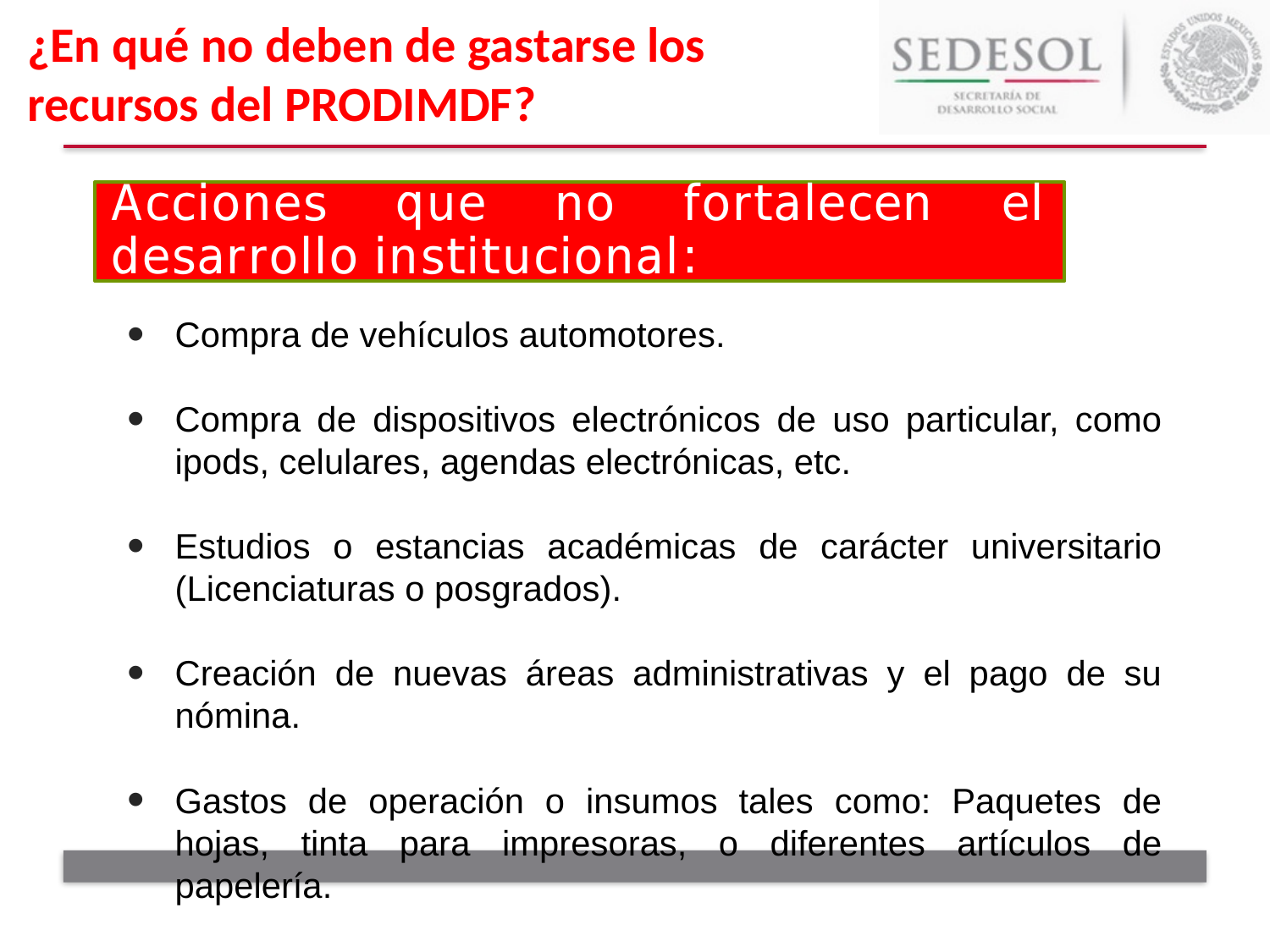

# ¿En qué no deben de gastarse los recursos del PRODIMDF?
Acciones que no fortalecen el desarrollo institucional:

Compra de vehículos automotores.

Compra de dispositivos electrónicos de uso particular, como ipods, celulares, agendas electrónicas, etc.

Estudios o estancias académicas de carácter universitario (Licenciaturas o posgrados).

Creación de nuevas áreas administrativas y el pago de su nómina.

Gastos de operación o insumos tales como: Paquetes de hojas, tinta para impresoras, o diferentes artículos de papelería.